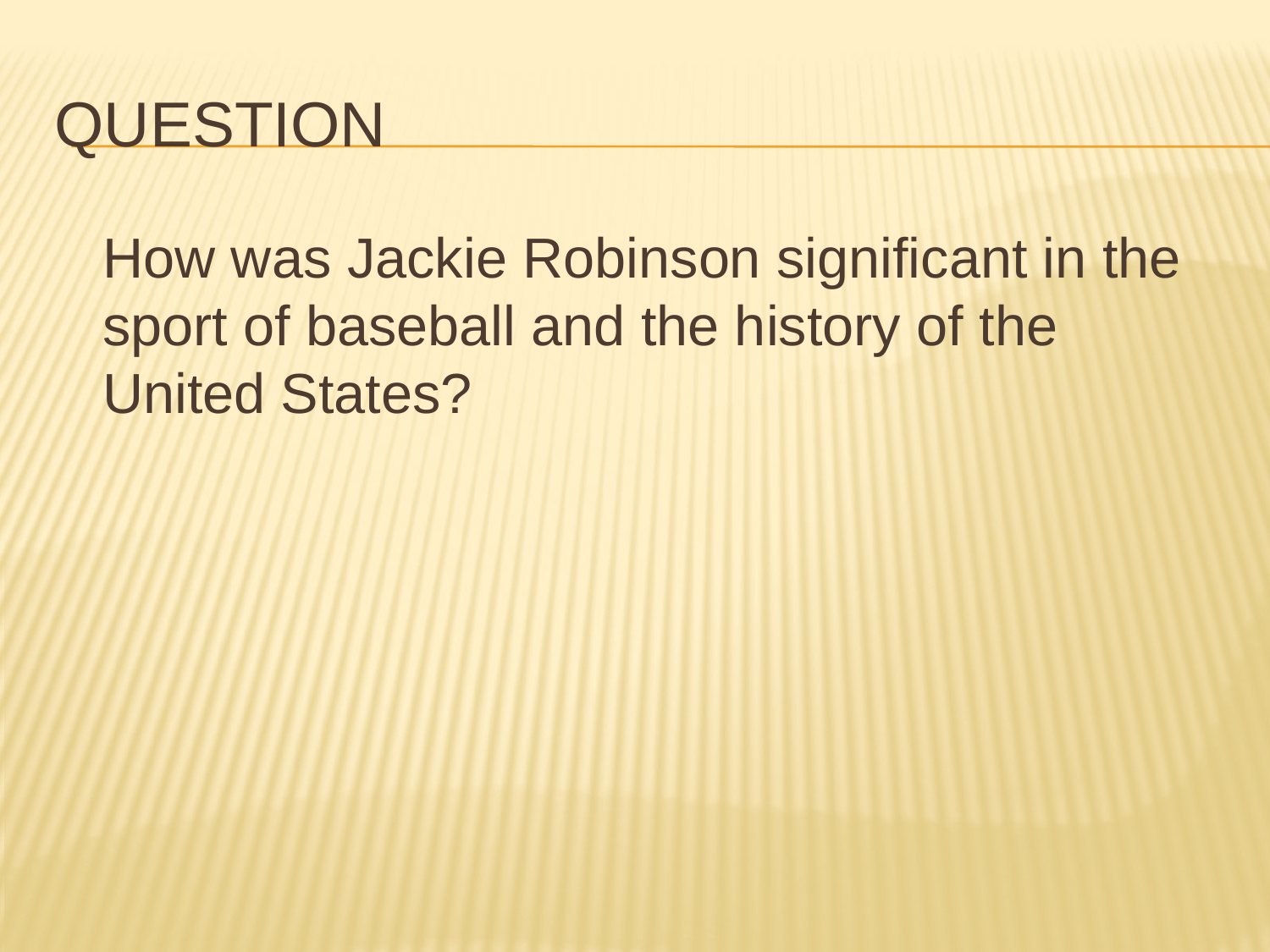

# Question
	How was Jackie Robinson significant in the sport of baseball and the history of the United States?